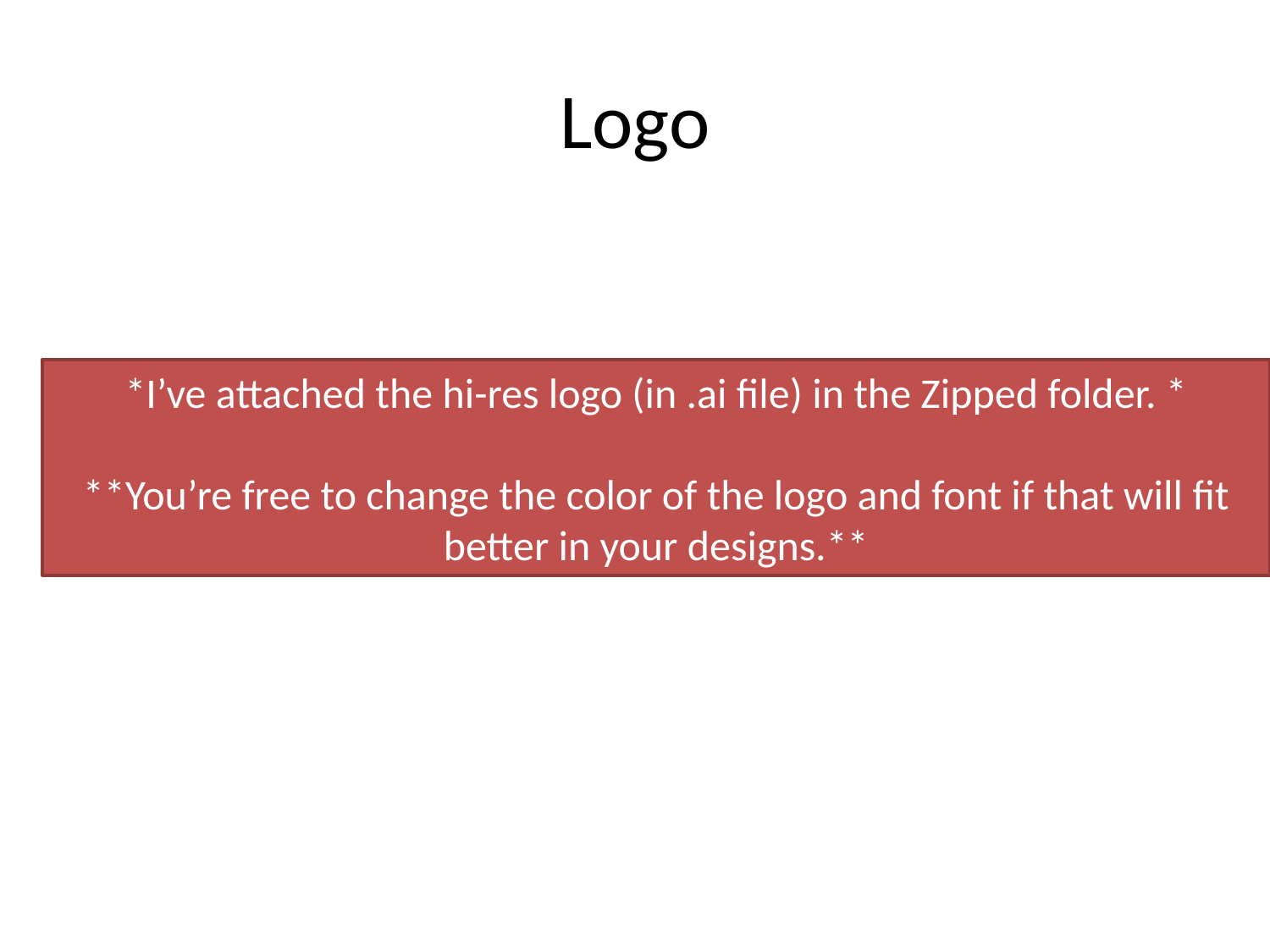

# Logo
*I’ve attached the hi-res logo (in .ai file) in the Zipped folder. *

**You’re free to change the color of the logo and font if that will fit better in your designs.**